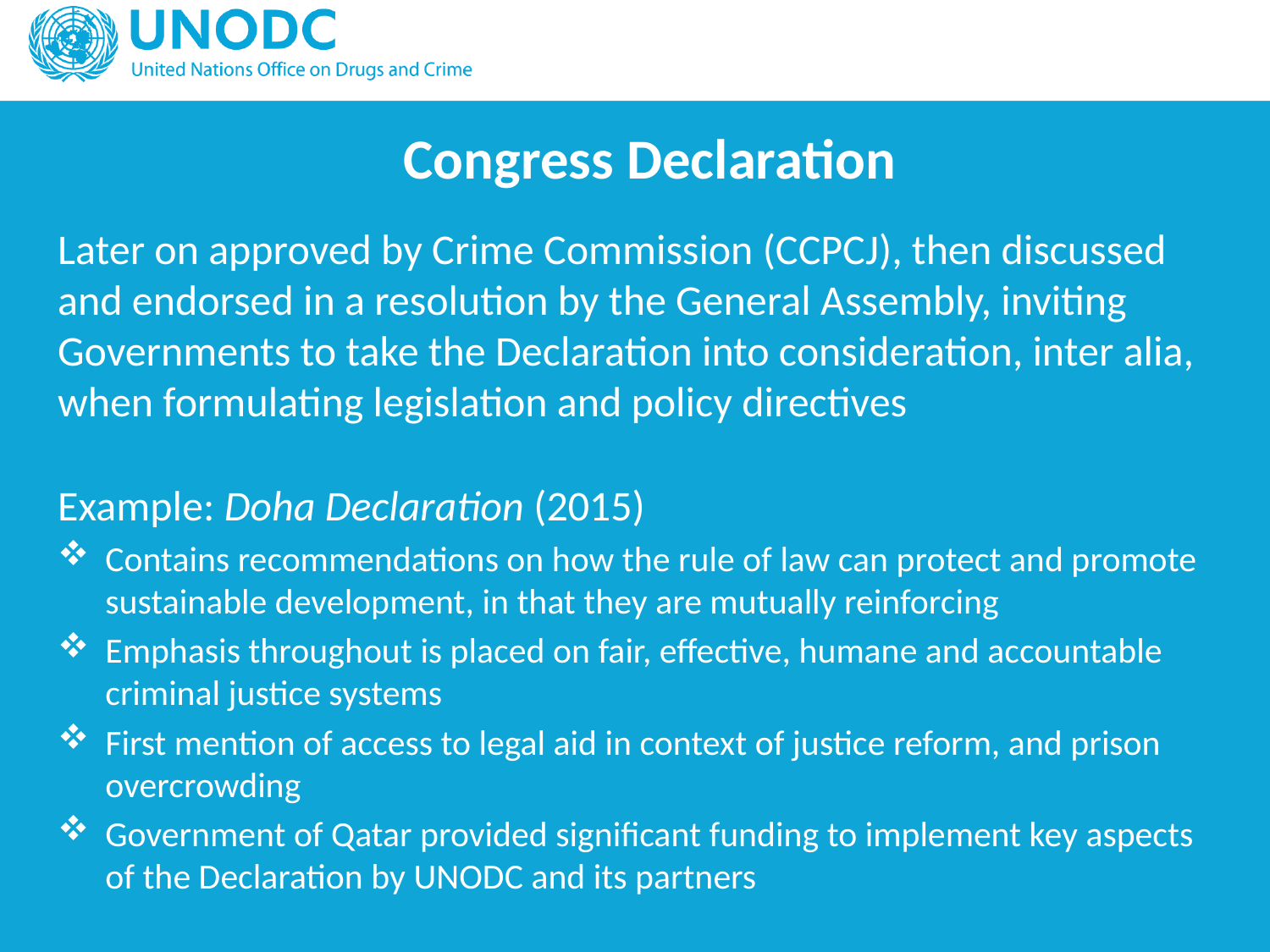

# Congress Declaration
Later on approved by Crime Commission (CCPCJ), then discussed and endorsed in a resolution by the General Assembly, inviting Governments to take the Declaration into consideration, inter alia, when formulating legislation and policy directives

Example: Doha Declaration (2015)
Contains recommendations on how the rule of law can protect and promote sustainable development, in that they are mutually reinforcing
Emphasis throughout is placed on fair, effective, humane and accountable criminal justice systems
First mention of access to legal aid in context of justice reform, and prison overcrowding
Government of Qatar provided significant funding to implement key aspects of the Declaration by UNODC and its partners